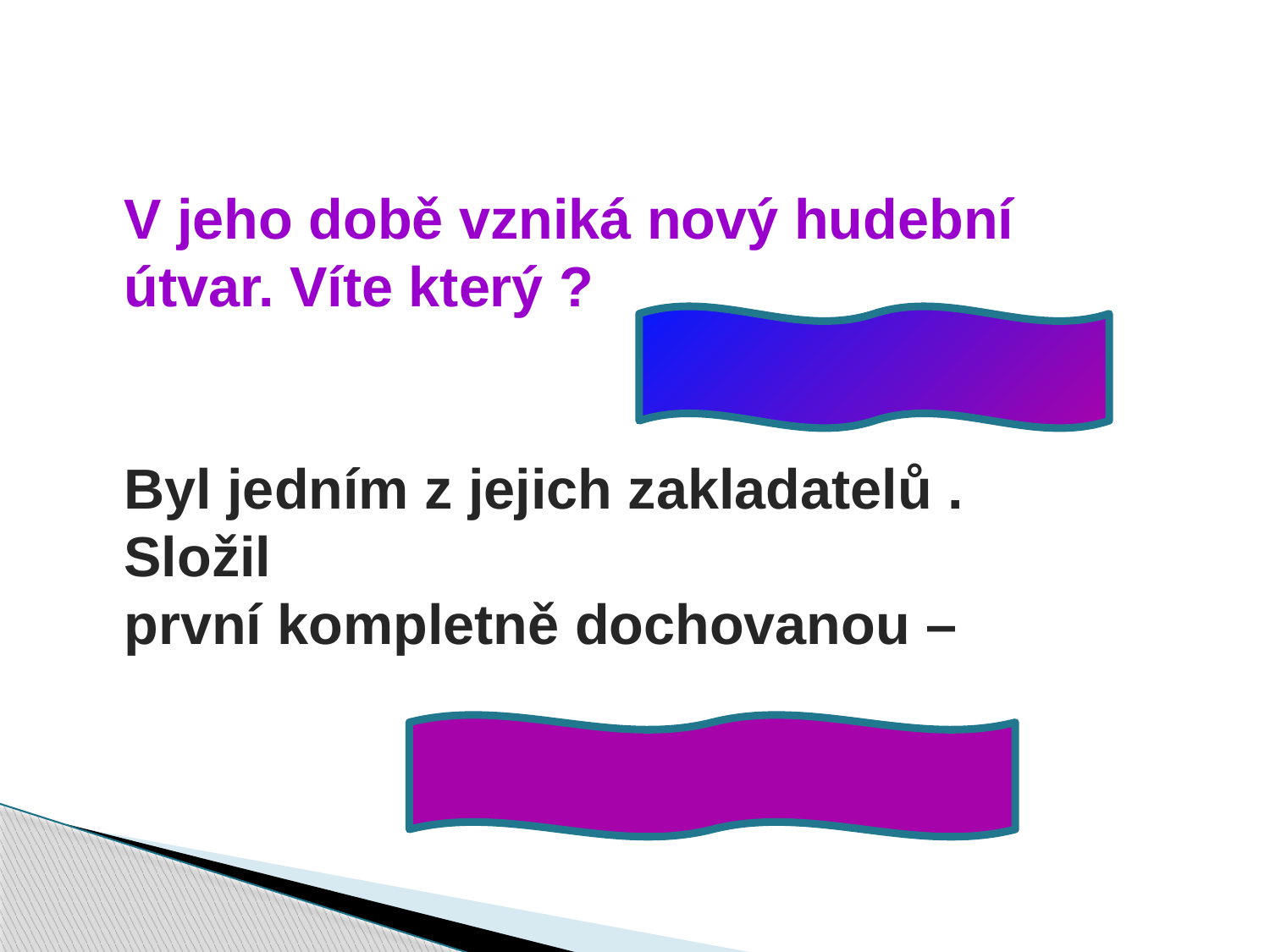

V jeho době vzniká nový hudební
útvar. Víte který ?
                                      OPERA

Byl jedním z jejich zakladatelů .
Složil
první kompletně dochovanou –

                    operu Orfeus